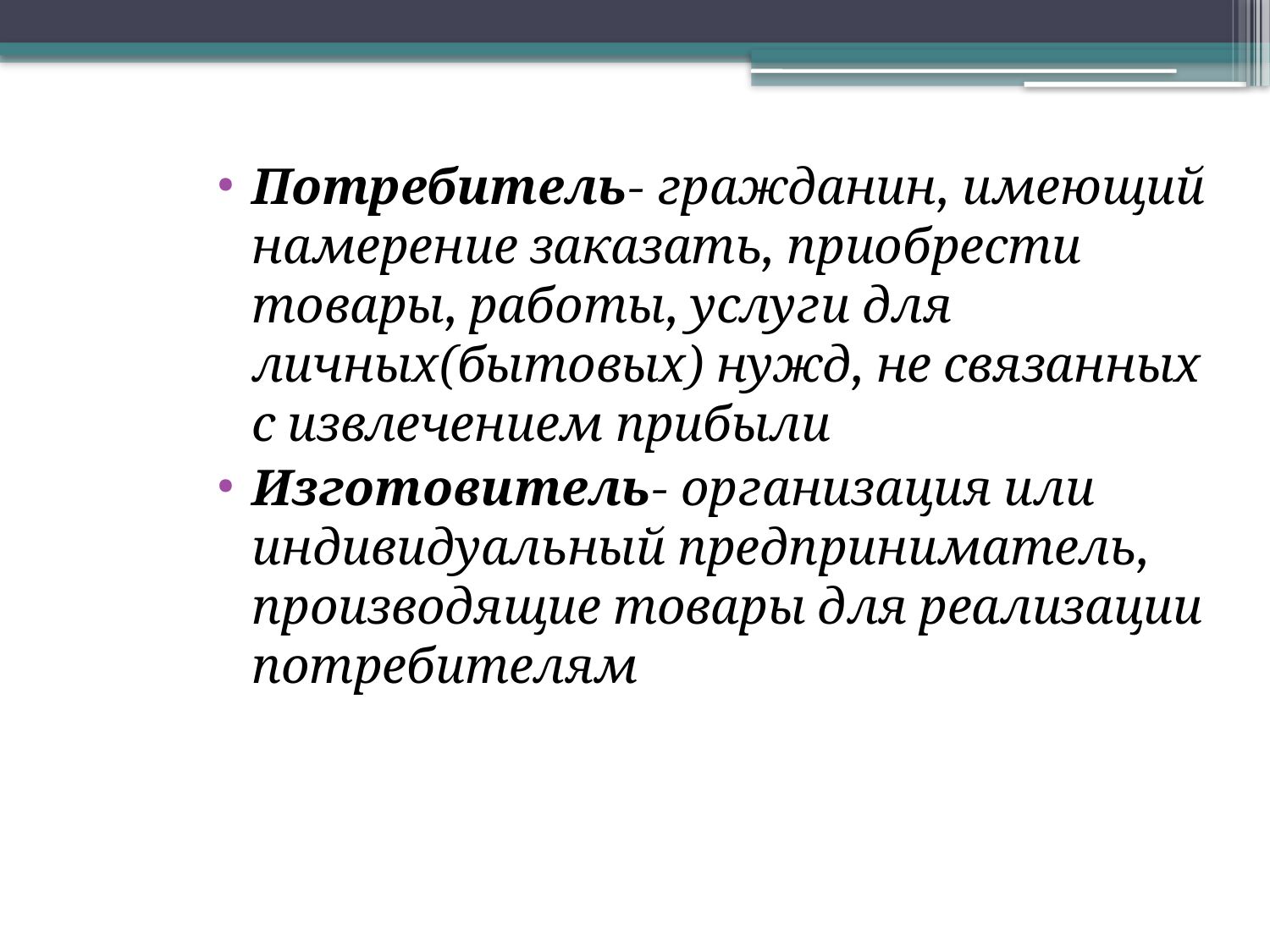

Потребитель- гражданин, имеющий намерение заказать, приобрести товары, работы, услуги для личных(бытовых) нужд, не связанных с извлечением прибыли
Изготовитель- организация или индивидуальный предприниматель, производящие товары для реализации потребителям
#